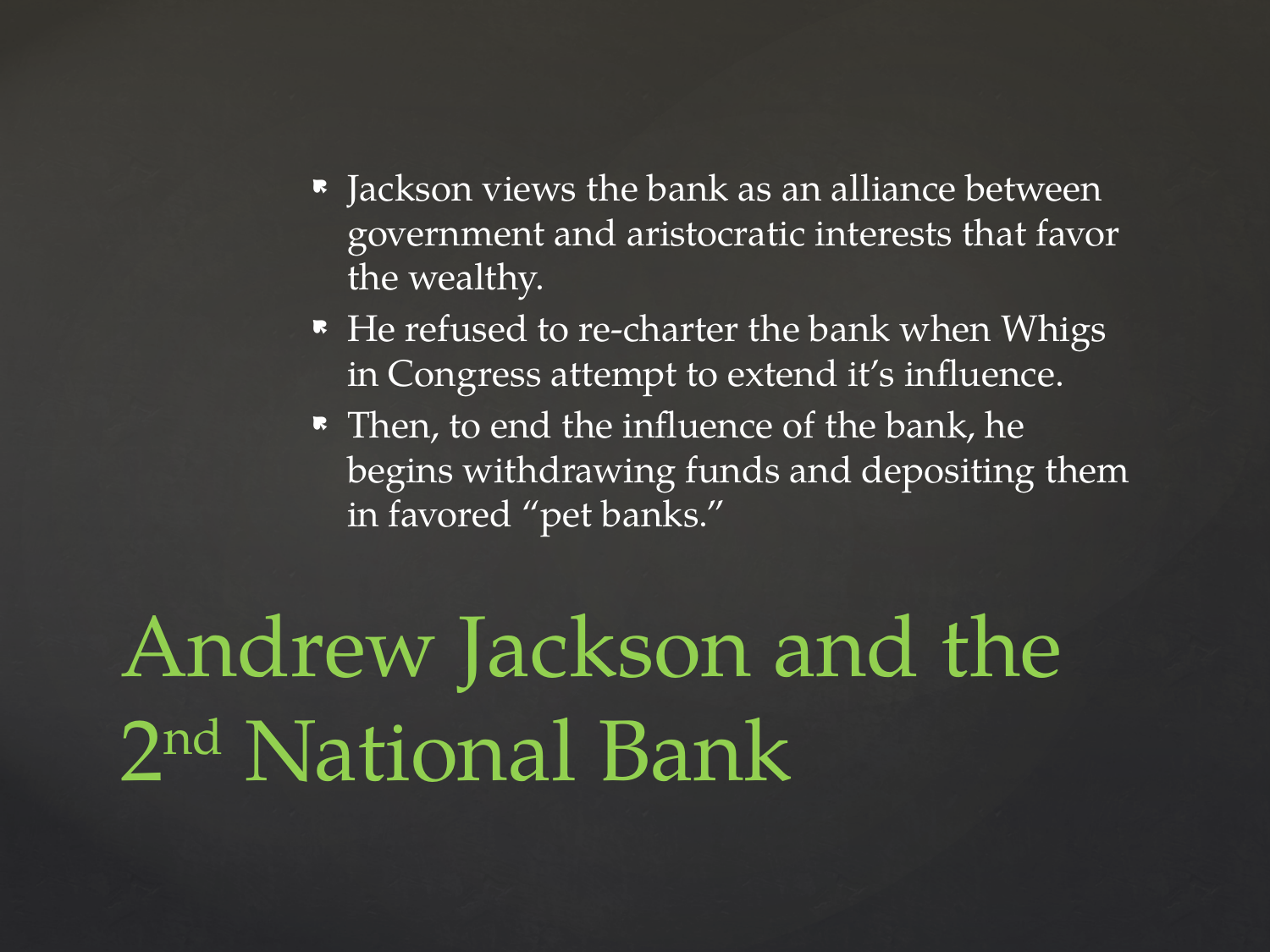

Jackson views the bank as an alliance between government and aristocratic interests that favor the wealthy.
He refused to re-charter the bank when Whigs in Congress attempt to extend it’s influence.
Then, to end the influence of the bank, he begins withdrawing funds and depositing them in favored “pet banks.”
# Andrew Jackson and the 2nd National Bank